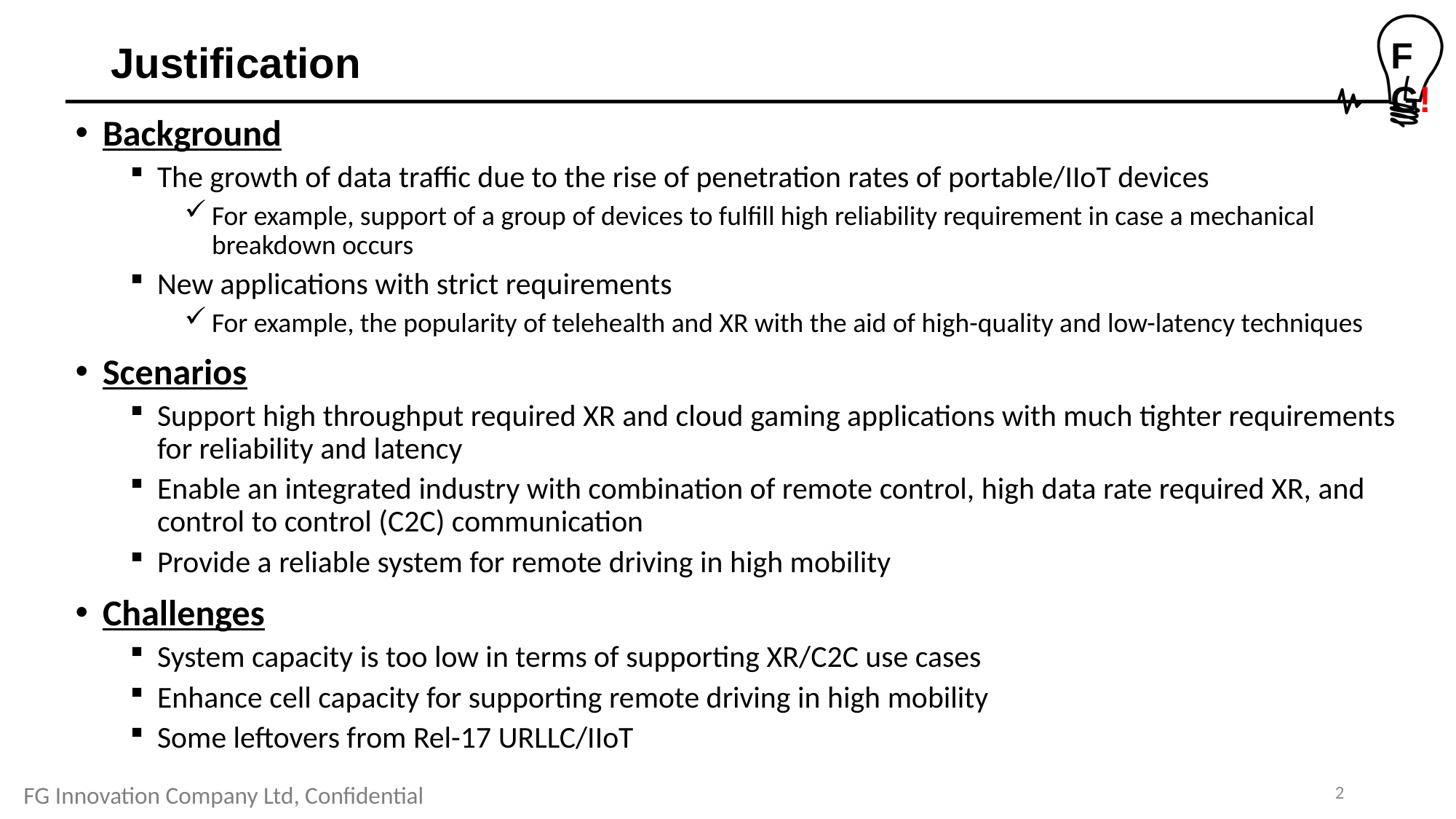

# Justification
Background
The growth of data traffic due to the rise of penetration rates of portable/IIoT devices
For example, support of a group of devices to fulfill high reliability requirement in case a mechanical breakdown occurs
New applications with strict requirements
For example, the popularity of telehealth and XR with the aid of high-quality and low-latency techniques
Scenarios
Support high throughput required XR and cloud gaming applications with much tighter requirements for reliability and latency
Enable an integrated industry with combination of remote control, high data rate required XR, and control to control (C2C) communication
Provide a reliable system for remote driving in high mobility
Challenges
System capacity is too low in terms of supporting XR/C2C use cases
Enhance cell capacity for supporting remote driving in high mobility
Some leftovers from Rel-17 URLLC/IIoT
2